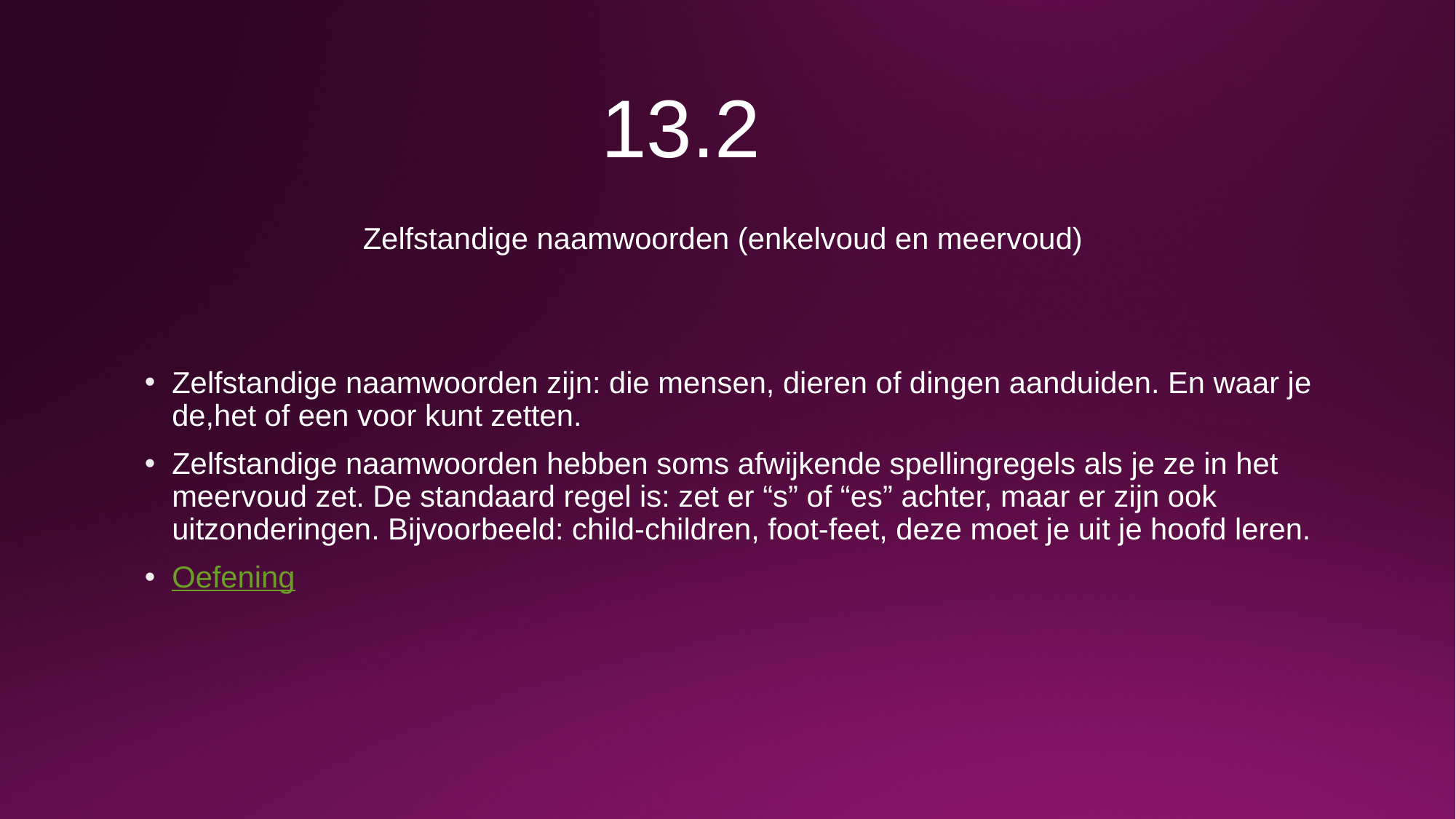

# 13.2
		Zelfstandige naamwoorden (enkelvoud en meervoud)

Zelfstandige naamwoorden zijn: die mensen, dieren of dingen aanduiden. En waar je de,het of een voor kunt zetten.
Zelfstandige naamwoorden hebben soms afwijkende spellingregels als je ze in het meervoud zet. De standaard regel is: zet er “s” of “es” achter, maar er zijn ook uitzonderingen. Bijvoorbeeld: child-children, foot-feet, deze moet je uit je hoofd leren.
Oefening